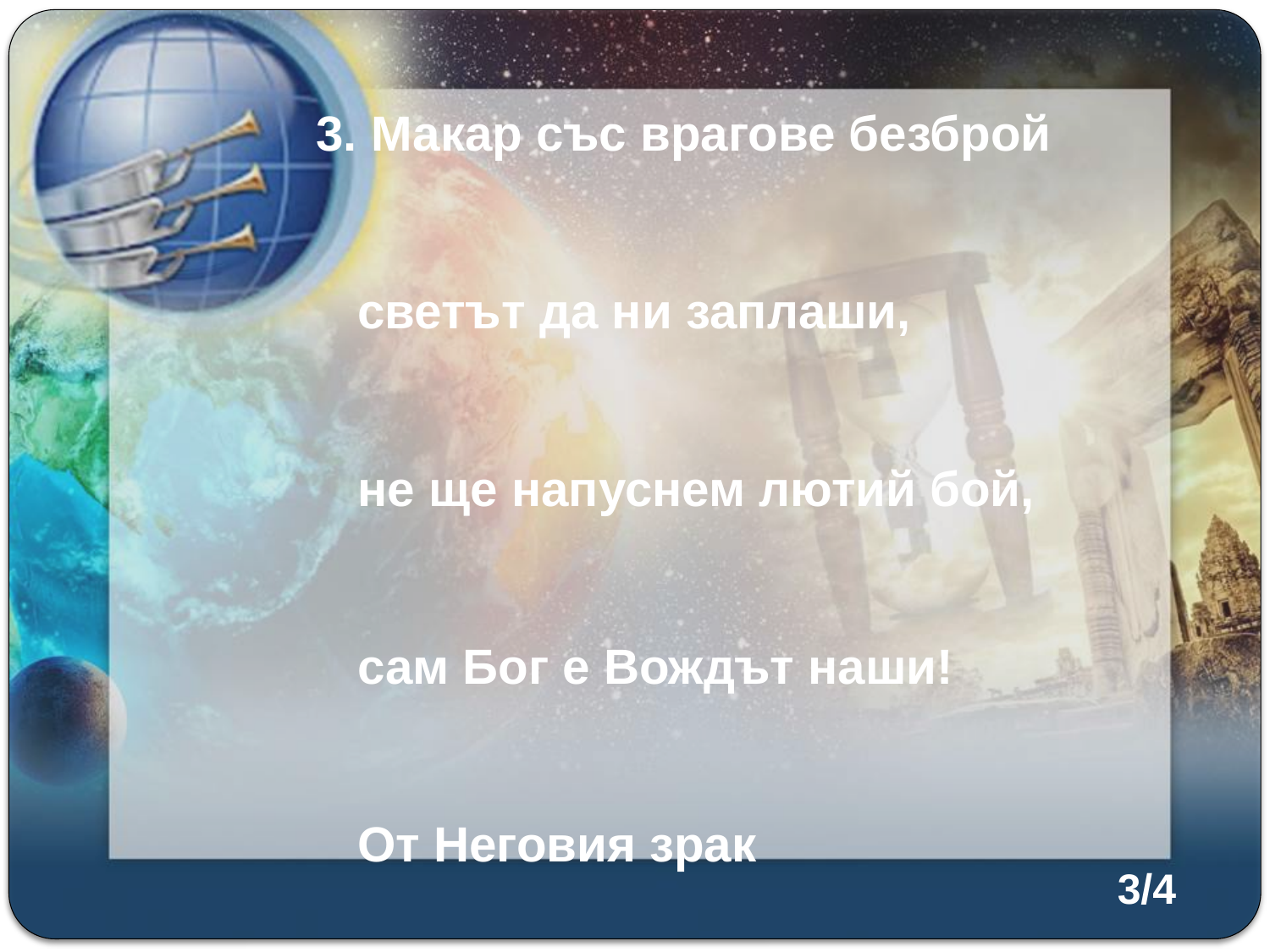

3. Макар със врагове безброй
   светът да ни заплаши,
   не ще напуснем лютий бой,
   сам Бог е Вождът наши!
   От Неговия зрак
   трепери злобний враг,
   що лесно и без страх
   затрила би на прах
   правдива ярост Божия!
3/4